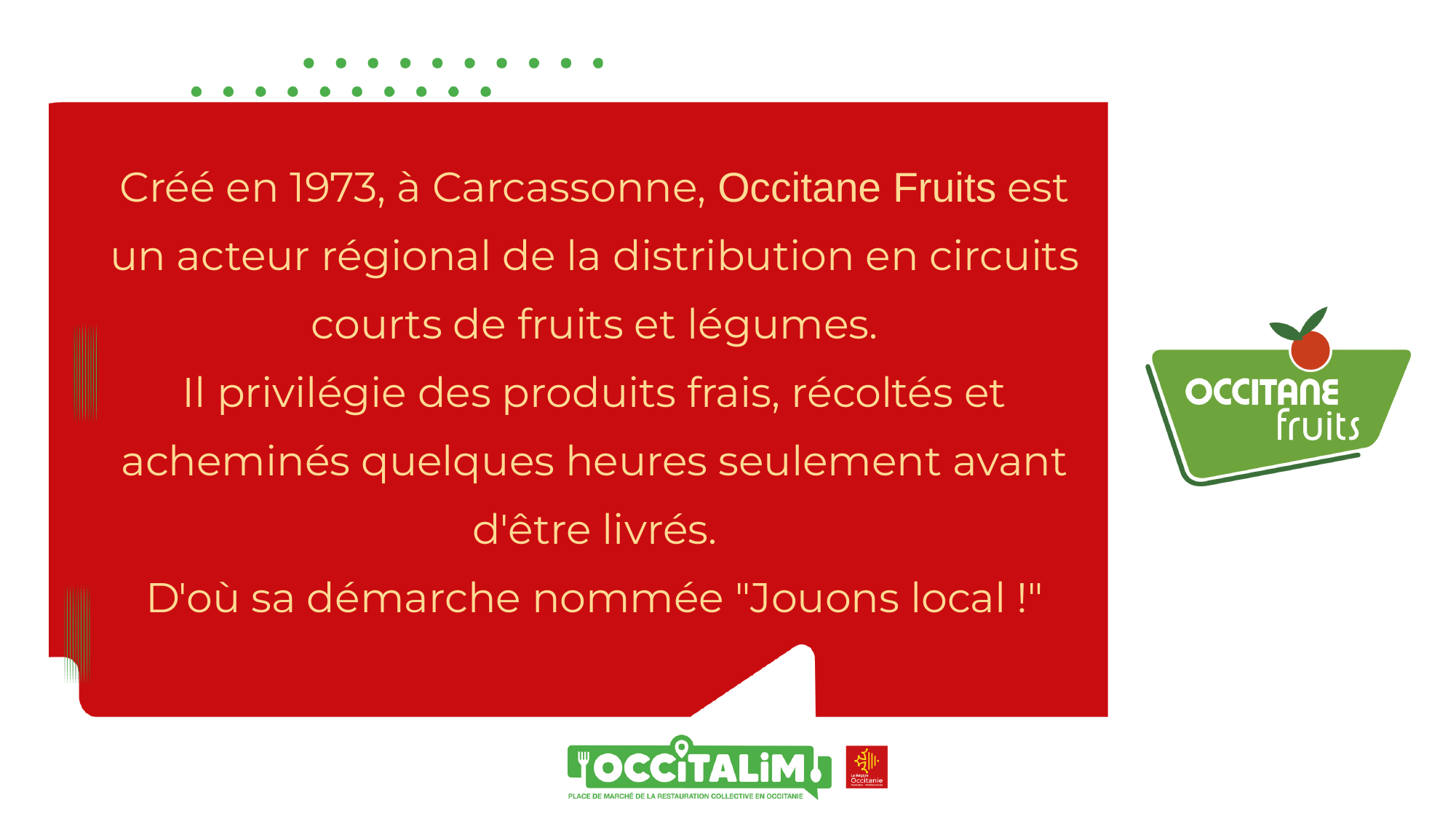

Créé en 1973, à Carcassonne, Occitane Fruits est un acteur régional de la distribution en circuits courts de fruits et légumes.
Il privilégie des produits frais, récoltés et acheminés quelques heures seulement avant d'être livrés.
D'où sa démarche nommée "Jouons local !"